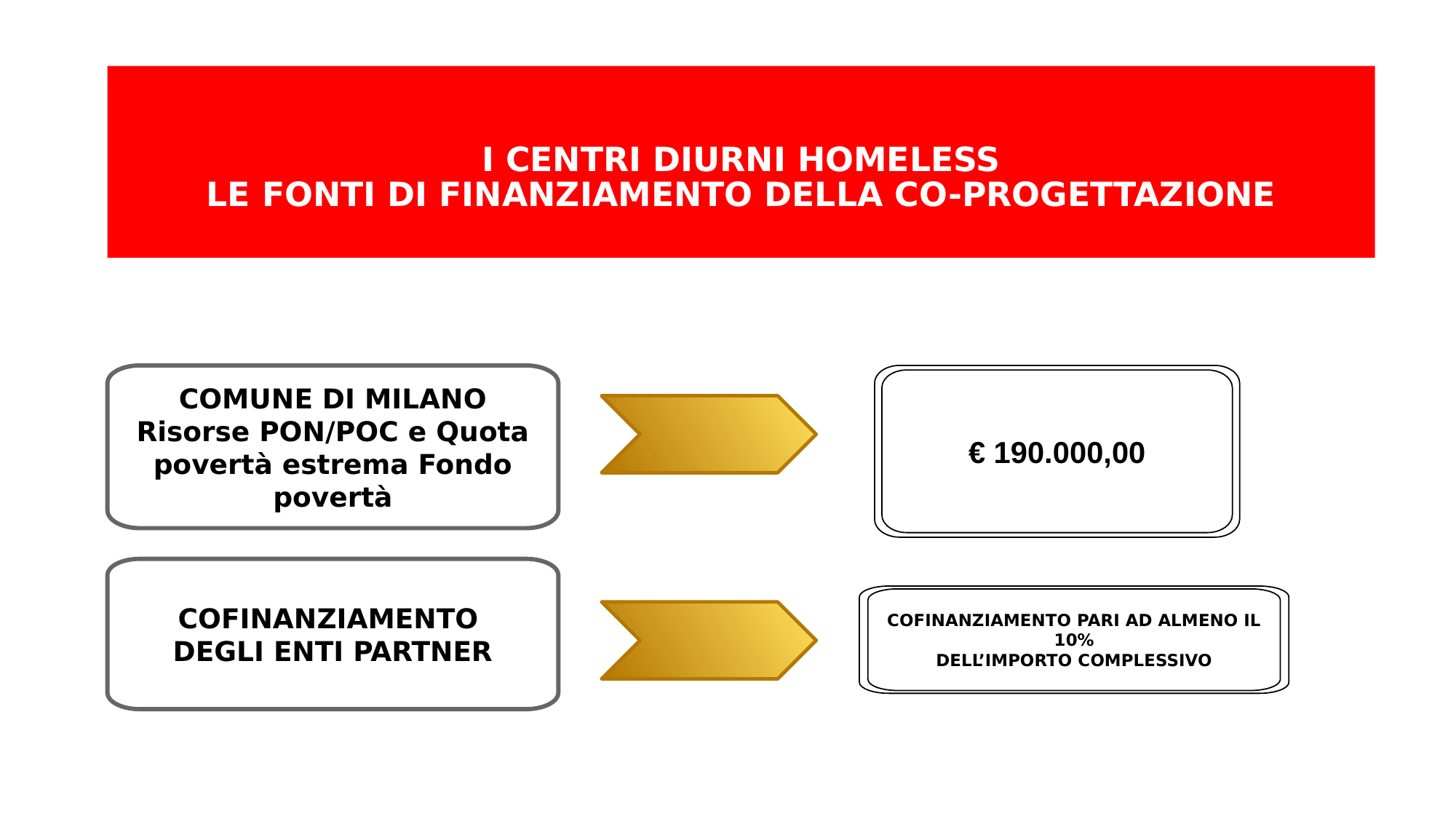

# I CENTRI DIURNI HOMELESS LE FONTI DI FINANZIAMENTO DELLA CO-PROGETTAZIONE
COMUNE DI MILANO
Risorse PON/POC e Quota povertà estrema Fondo povertà

€ 190.000,00

COFINANZIAMENTO
DEGLI ENTI PARTNER

COFINANZIAMENTO PARI AD ALMENO IL 10%
DELL’IMPORTO COMPLESSIVO